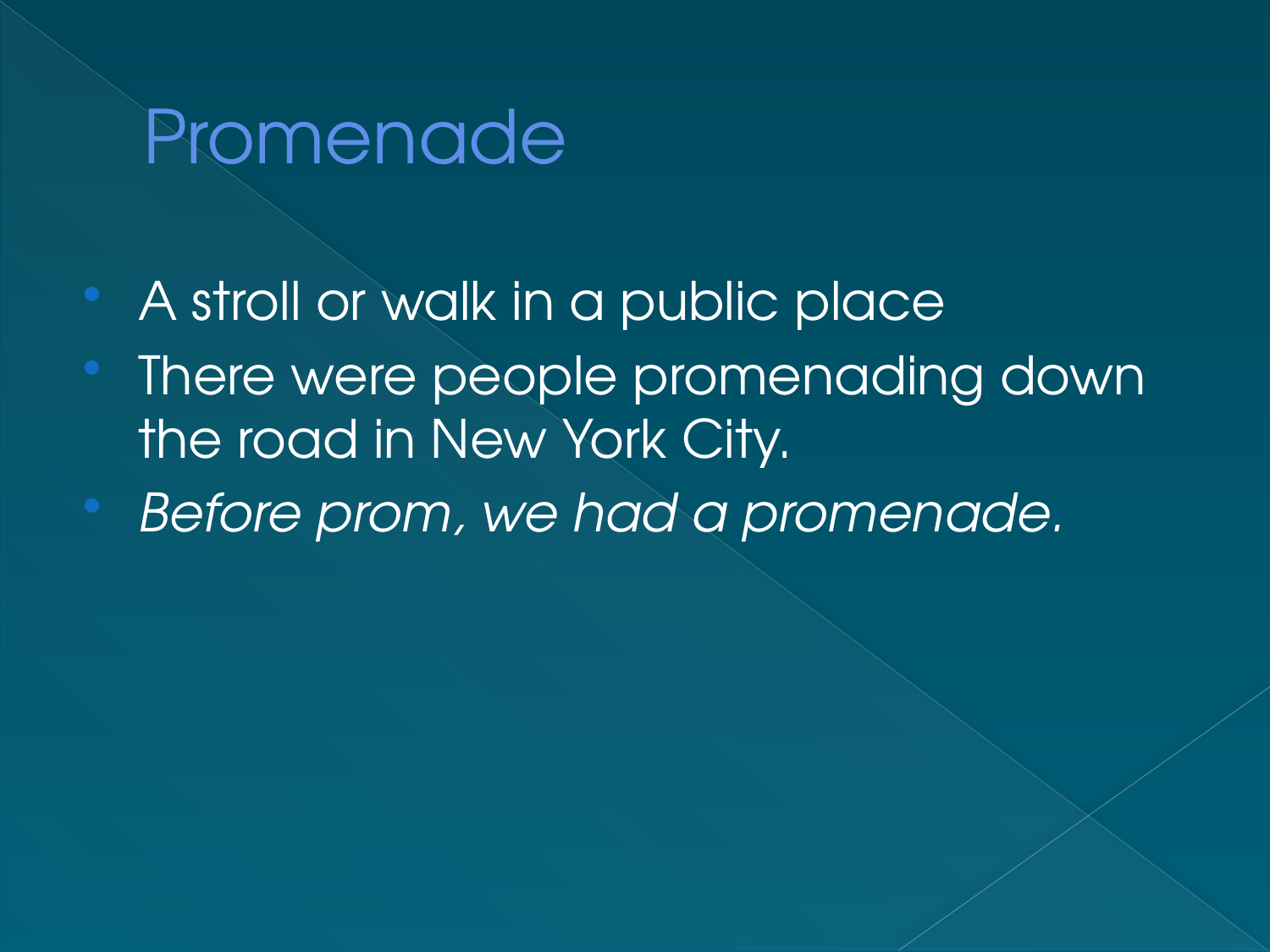

# Promenade
A stroll or walk in a public place
There were people promenading down the road in New York City.
Before prom, we had a promenade.